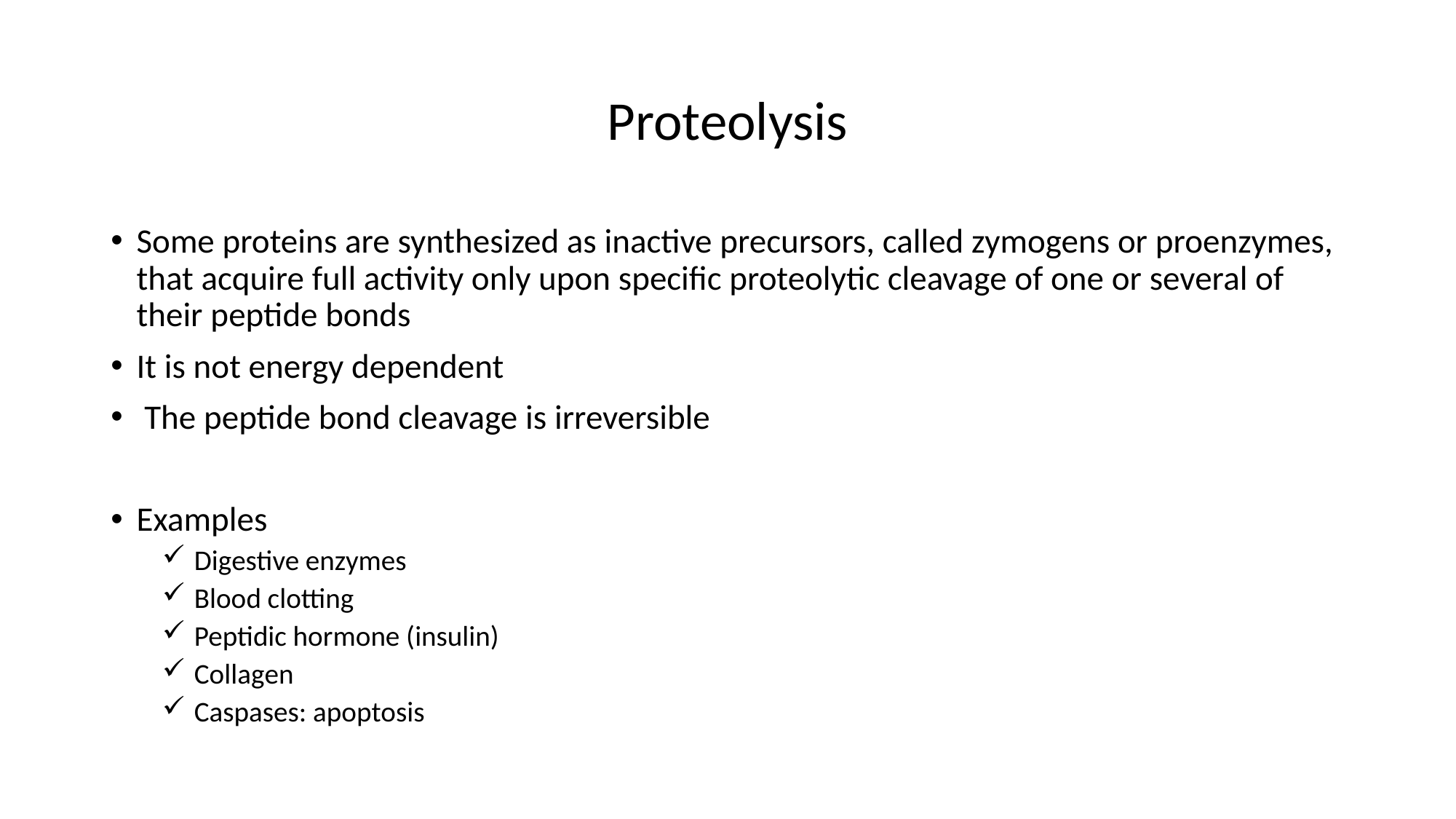

# Proteolysis
Some proteins are synthesized as inactive precursors, called zymogens or proenzymes, that acquire full activity only upon specific proteolytic cleavage of one or several of their peptide bonds
It is not energy dependent
 The peptide bond cleavage is irreversible

Examples
 Digestive enzymes
 Blood clotting
 Peptidic hormone (insulin)
 Collagen
 Caspases: apoptosis